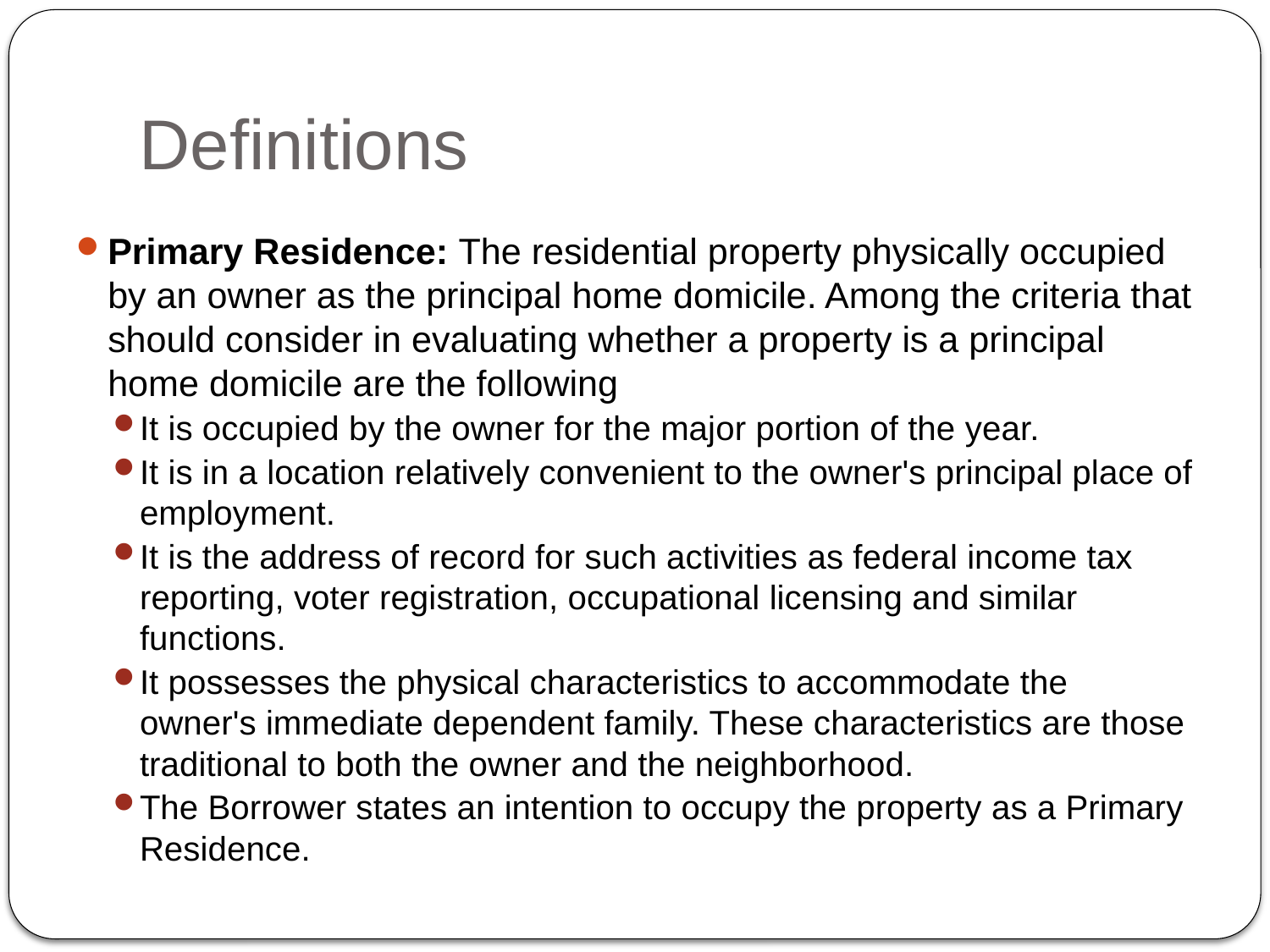

# Definitions
Primary Residence: The residential property physically occupied by an owner as the principal home domicile. Among the criteria that should consider in evaluating whether a property is a principal home domicile are the following
It is occupied by the owner for the major portion of the year.
It is in a location relatively convenient to the owner's principal place of employment.
It is the address of record for such activities as federal income tax reporting, voter registration, occupational licensing and similar functions.
It possesses the physical characteristics to accommodate the owner's immediate dependent family. These characteristics are those traditional to both the owner and the neighborhood.
The Borrower states an intention to occupy the property as a Primary Residence.